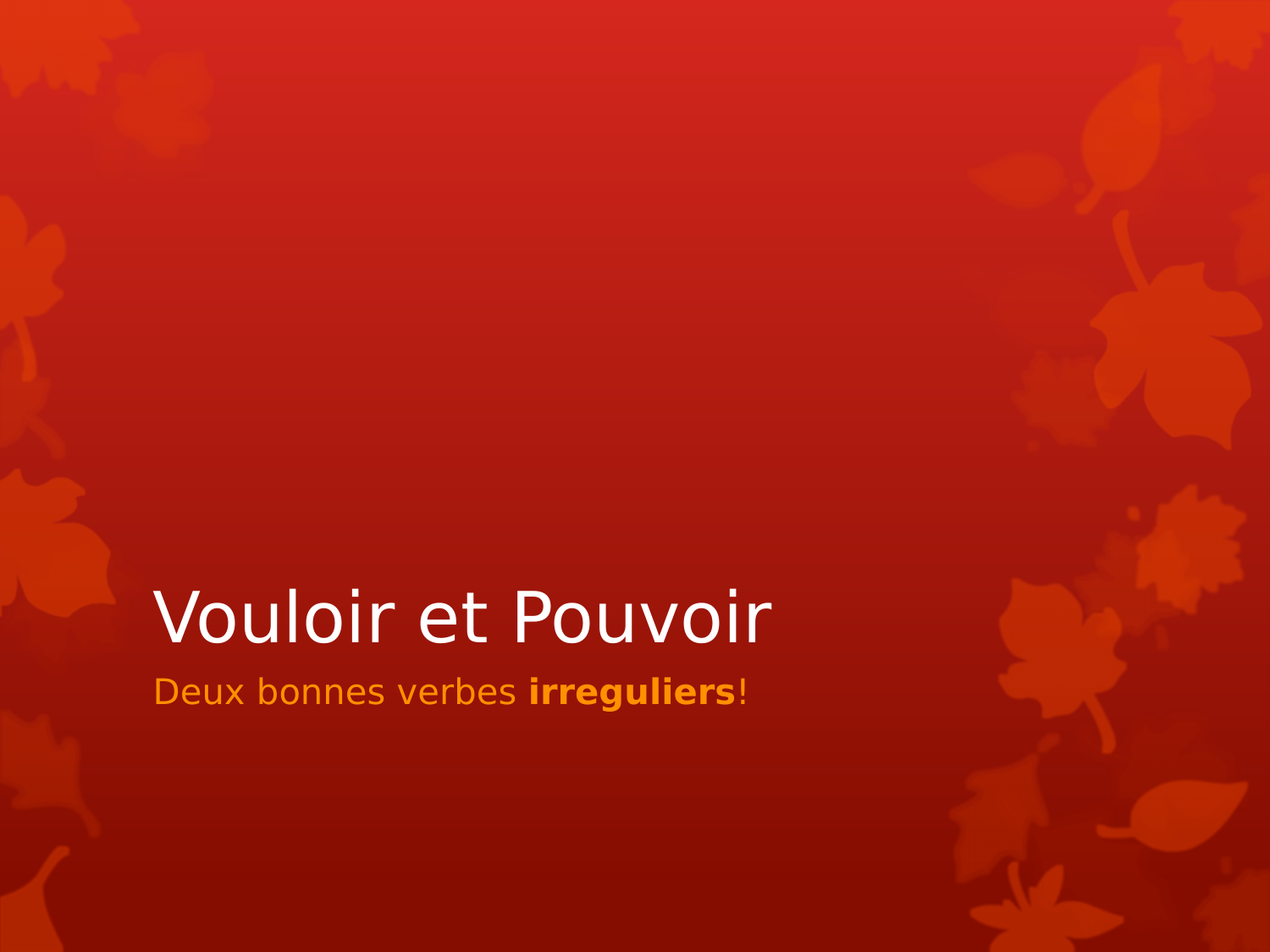

# Vouloir et Pouvoir
Deux bonnes verbes irreguliers!